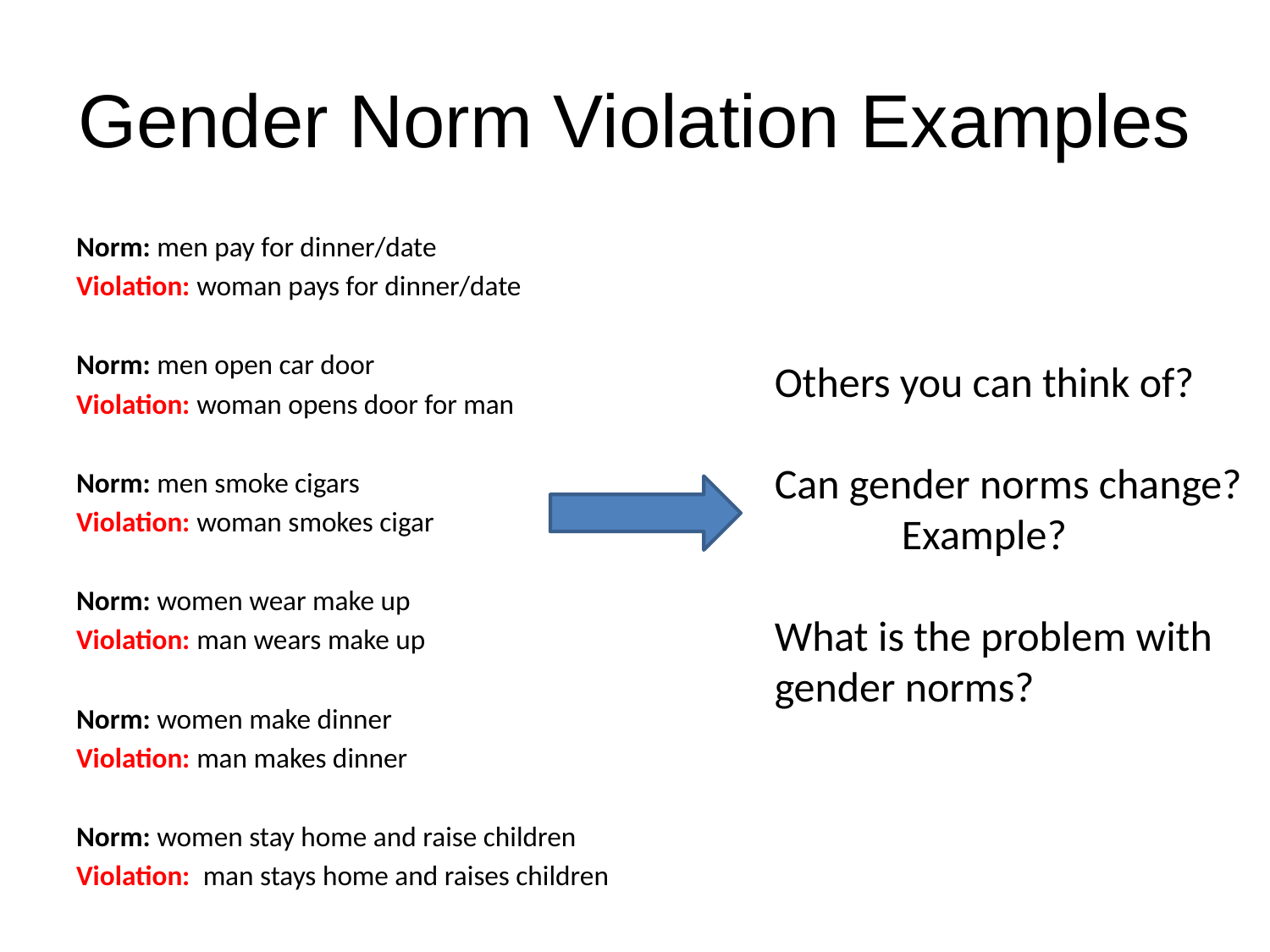

# Gender Norm Violation Examples
Norm: men pay for dinner/date
Violation: woman pays for dinner/date

Norm: men open car door
Violation: woman opens door for man

Norm: men smoke cigars
Violation: woman smokes cigar

Norm: women wear make up
Violation: man wears make up

Norm: women make dinner
Violation: man makes dinner

Norm: women stay home and raise children
Violation:  man stays home and raises children

Others you can think of?

Can gender norms change?
	Example?

What is the problem with gender norms?